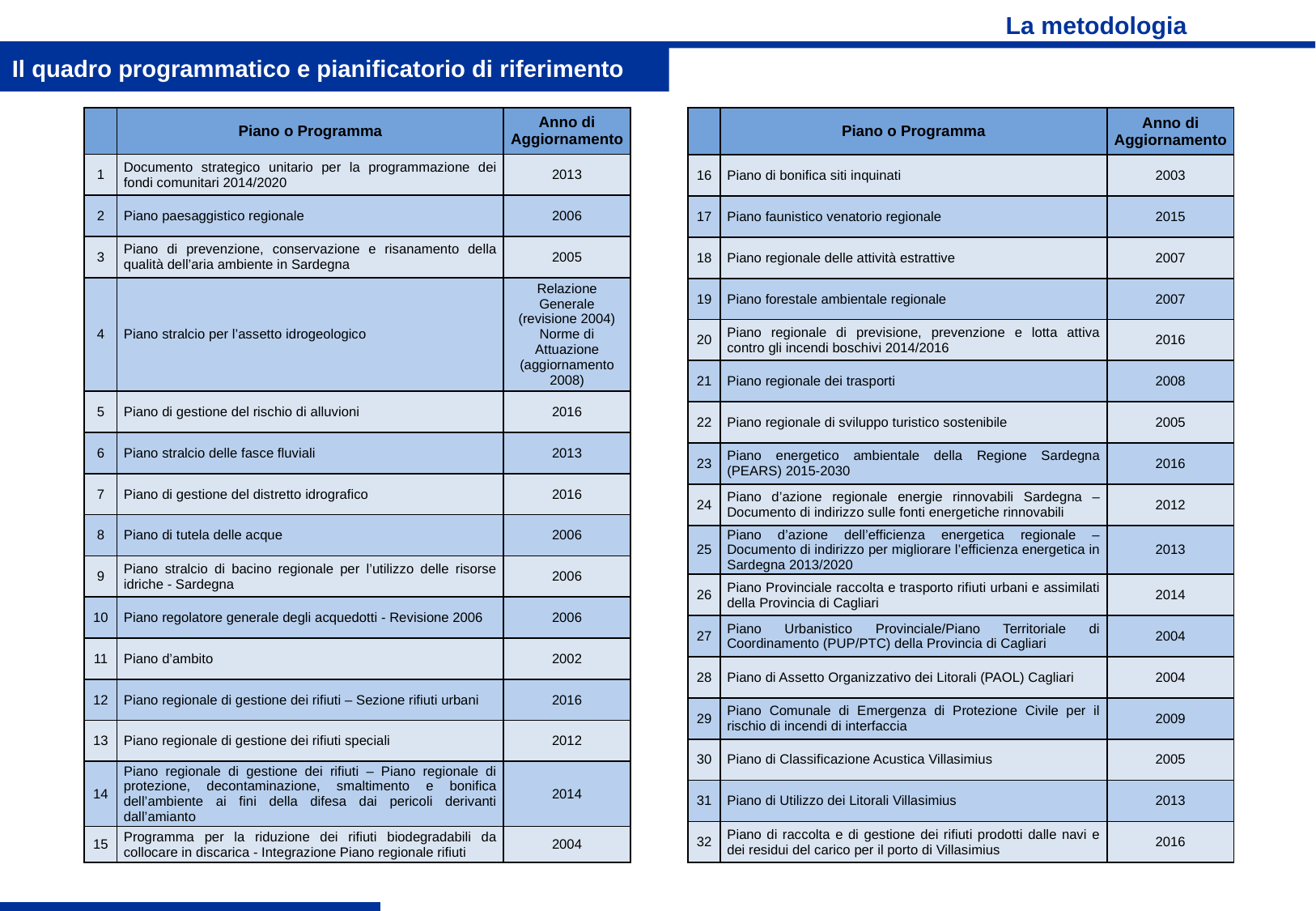

# La metodologia
Il quadro programmatico e pianificatorio di riferimento
|  | Piano o Programma | Anno di Aggiornamento |
| --- | --- | --- |
| 16 | Piano di bonifica siti inquinati | 2003 |
| 17 | Piano faunistico venatorio regionale | 2015 |
| 18 | Piano regionale delle attività estrattive | 2007 |
| 19 | Piano forestale ambientale regionale | 2007 |
| 20 | Piano regionale di previsione, prevenzione e lotta attiva contro gli incendi boschivi 2014/2016 | 2016 |
| 21 | Piano regionale dei trasporti | 2008 |
| 22 | Piano regionale di sviluppo turistico sostenibile | 2005 |
| 23 | Piano energetico ambientale della Regione Sardegna (PEARS) 2015-2030 | 2016 |
| 24 | Piano d’azione regionale energie rinnovabili Sardegna – Documento di indirizzo sulle fonti energetiche rinnovabili | 2012 |
| 25 | Piano d’azione dell’efficienza energetica regionale – Documento di indirizzo per migliorare l’efficienza energetica in Sardegna 2013/2020 | 2013 |
| 26 | Piano Provinciale raccolta e trasporto rifiuti urbani e assimilati della Provincia di Cagliari | 2014 |
| 27 | Piano Urbanistico Provinciale/Piano Territoriale di Coordinamento (PUP/PTC) della Provincia di Cagliari | 2004 |
| 28 | Piano di Assetto Organizzativo dei Litorali (PAOL) Cagliari | 2004 |
| 29 | Piano Comunale di Emergenza di Protezione Civile per il rischio di incendi di interfaccia | 2009 |
| 30 | Piano di Classificazione Acustica Villasimius | 2005 |
| 31 | Piano di Utilizzo dei Litorali Villasimius | 2013 |
| 32 | Piano di raccolta e di gestione dei rifiuti prodotti dalle navi e dei residui del carico per il porto di Villasimius | 2016 |
|  | Piano o Programma | Anno di Aggiornamento |
| --- | --- | --- |
| 1 | Documento strategico unitario per la programmazione dei fondi comunitari 2014/2020 | 2013 |
| 2 | Piano paesaggistico regionale | 2006 |
| 3 | Piano di prevenzione, conservazione e risanamento della qualità dell’aria ambiente in Sardegna | 2005 |
| 4 | Piano stralcio per l’assetto idrogeologico | Relazione Generale (revisione 2004) Norme di Attuazione (aggiornamento 2008) |
| 5 | Piano di gestione del rischio di alluvioni | 2016 |
| 6 | Piano stralcio delle fasce fluviali | 2013 |
| 7 | Piano di gestione del distretto idrografico | 2016 |
| 8 | Piano di tutela delle acque | 2006 |
| 9 | Piano stralcio di bacino regionale per l’utilizzo delle risorse idriche - Sardegna | 2006 |
| 10 | Piano regolatore generale degli acquedotti - Revisione 2006 | 2006 |
| 11 | Piano d’ambito | 2002 |
| 12 | Piano regionale di gestione dei rifiuti – Sezione rifiuti urbani | 2016 |
| 13 | Piano regionale di gestione dei rifiuti speciali | 2012 |
| 14 | Piano regionale di gestione dei rifiuti – Piano regionale di protezione, decontaminazione, smaltimento e bonifica dell’ambiente ai fini della difesa dai pericoli derivanti dall’amianto | 2014 |
| 15 | Programma per la riduzione dei rifiuti biodegradabili da collocare in discarica - Integrazione Piano regionale rifiuti | 2004 |